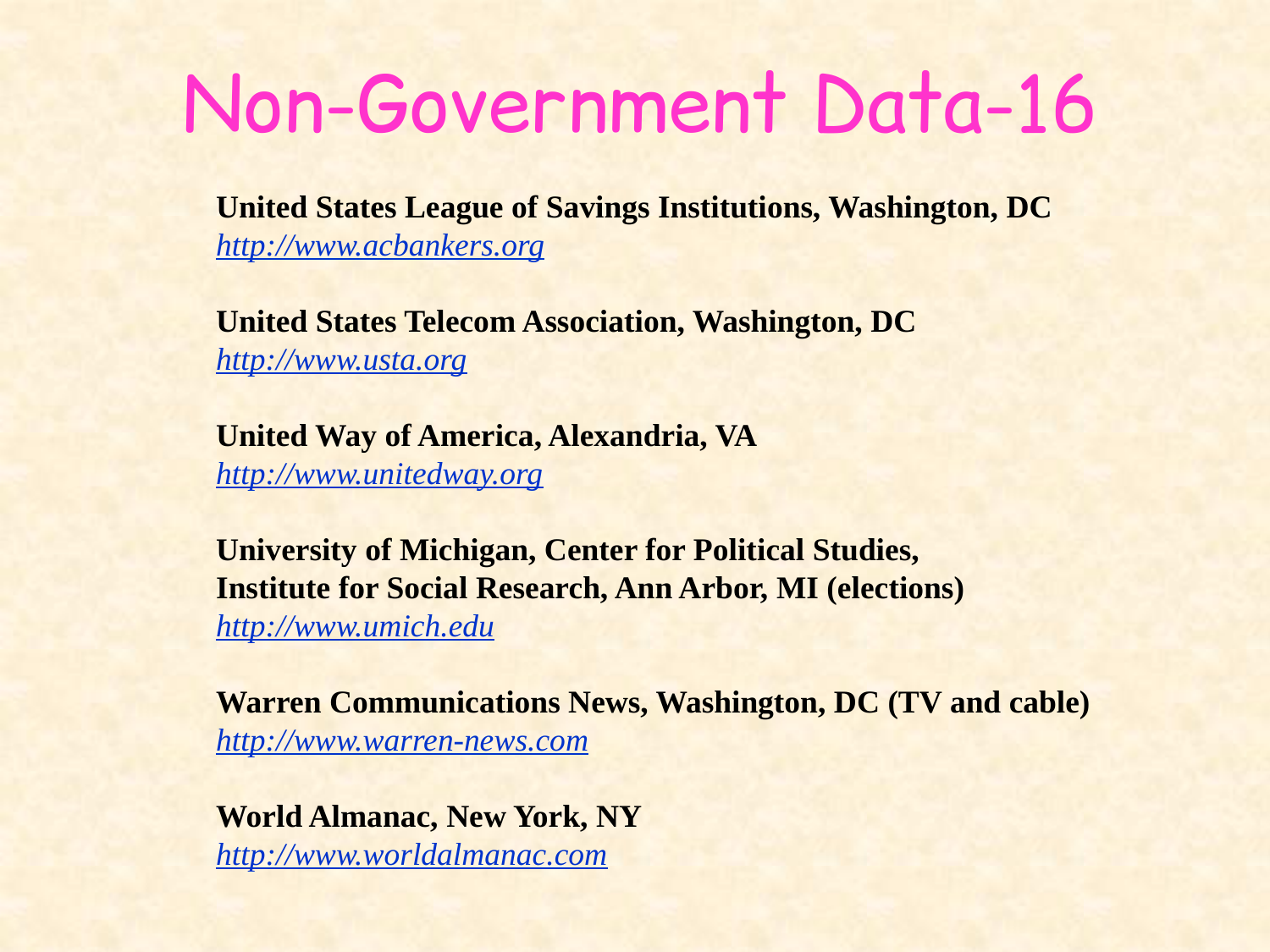

# Non-Government Data-16
United States League of Savings Institutions, Washington, DC
http://www.acbankers.org

United States Telecom Association, Washington, DC
http://www.usta.org

United Way of America, Alexandria, VA
http://www.unitedway.org

University of Michigan, Center for Political Studies,
Institute for Social Research, Ann Arbor, MI (elections)
http://www.umich.edu

Warren Communications News, Washington, DC (TV and cable)
http://www.warren-news.com

World Almanac, New York, NY
http://www.worldalmanac.com